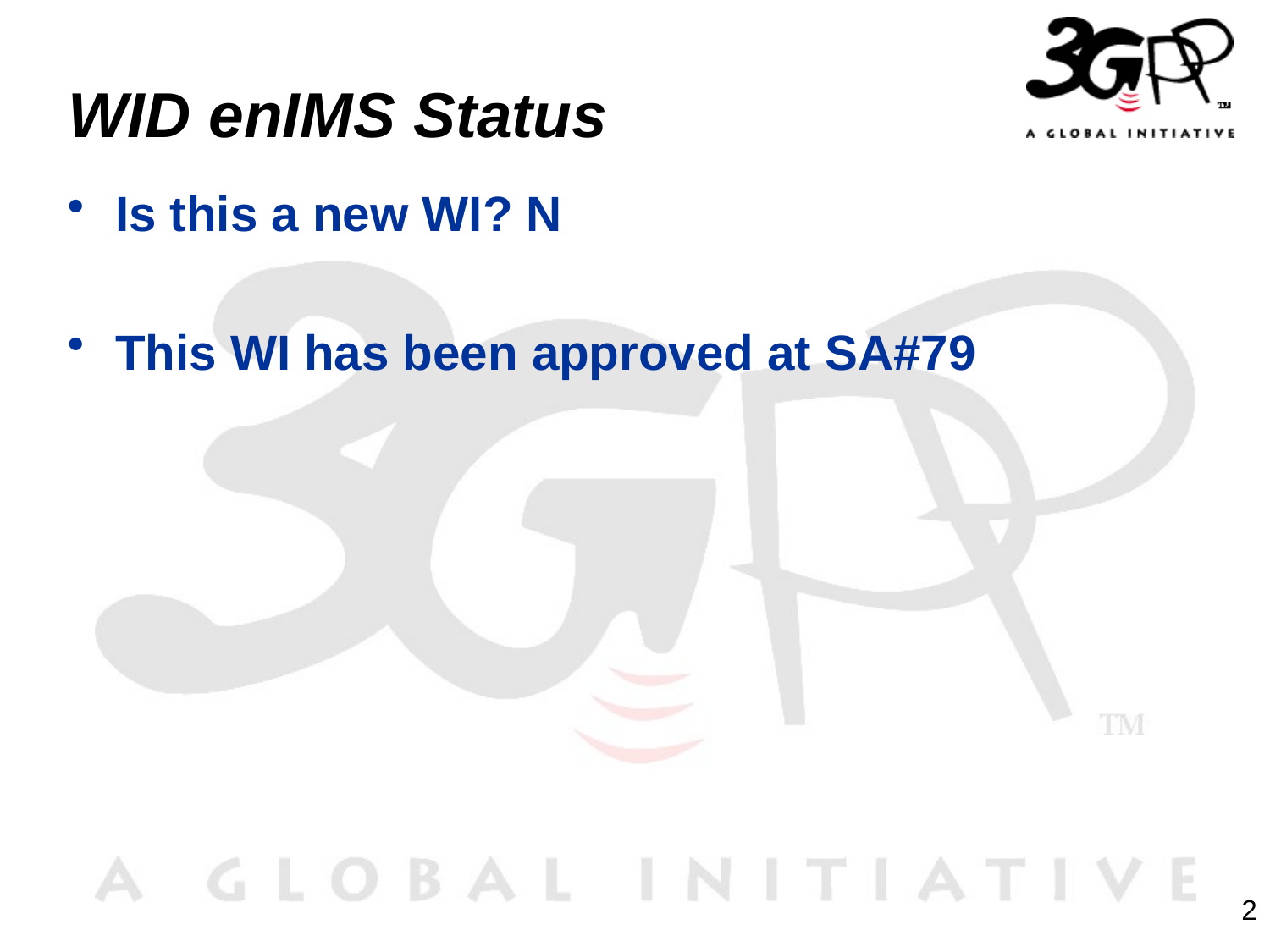

# WID enIMS Status
Is this a new WI? N

This WI has been approved at SA#79

2